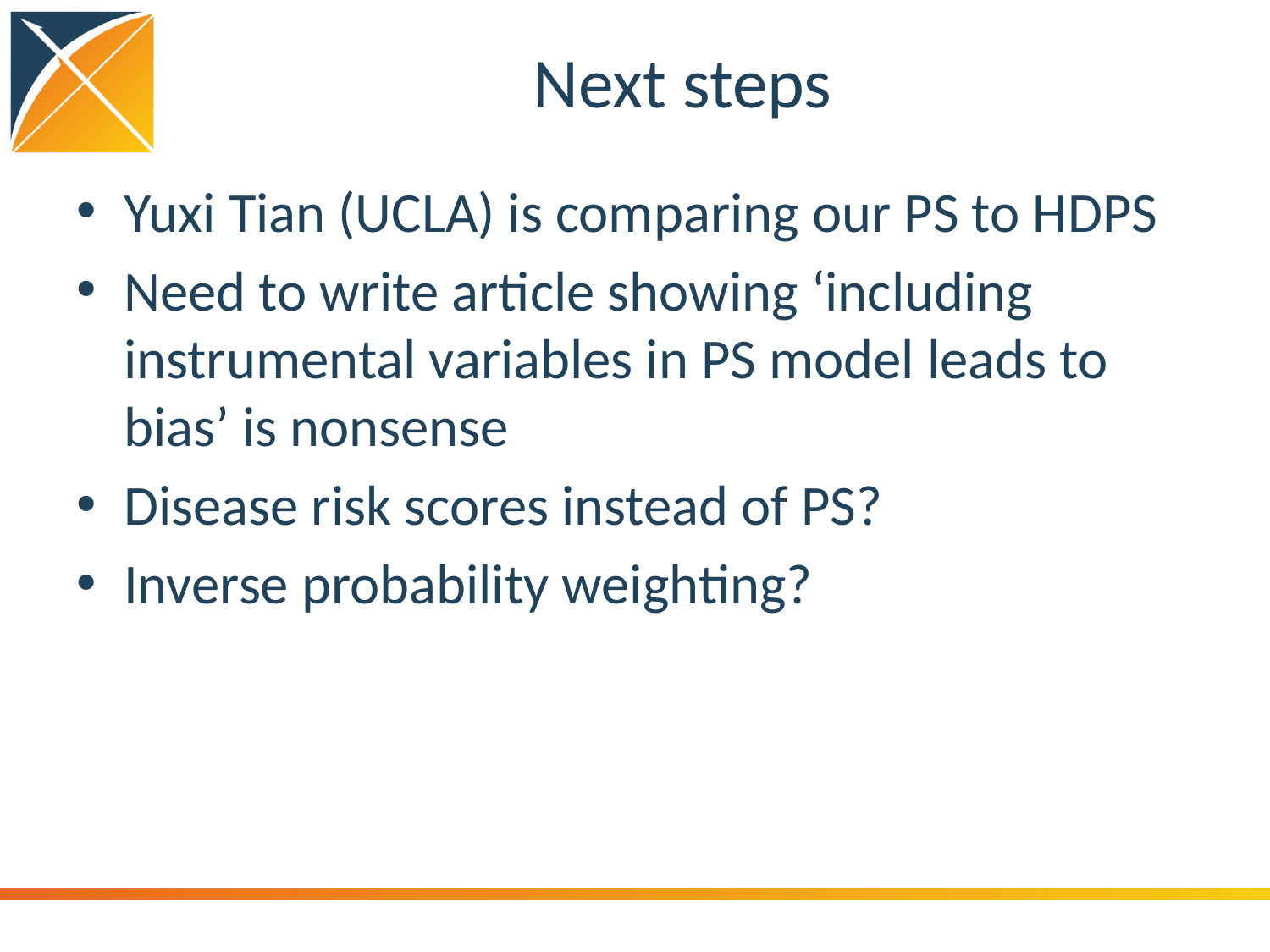

# Next steps
Yuxi Tian (UCLA) is comparing our PS to HDPS
Need to write article showing ‘including instrumental variables in PS model leads to bias’ is nonsense
Disease risk scores instead of PS?
Inverse probability weighting?